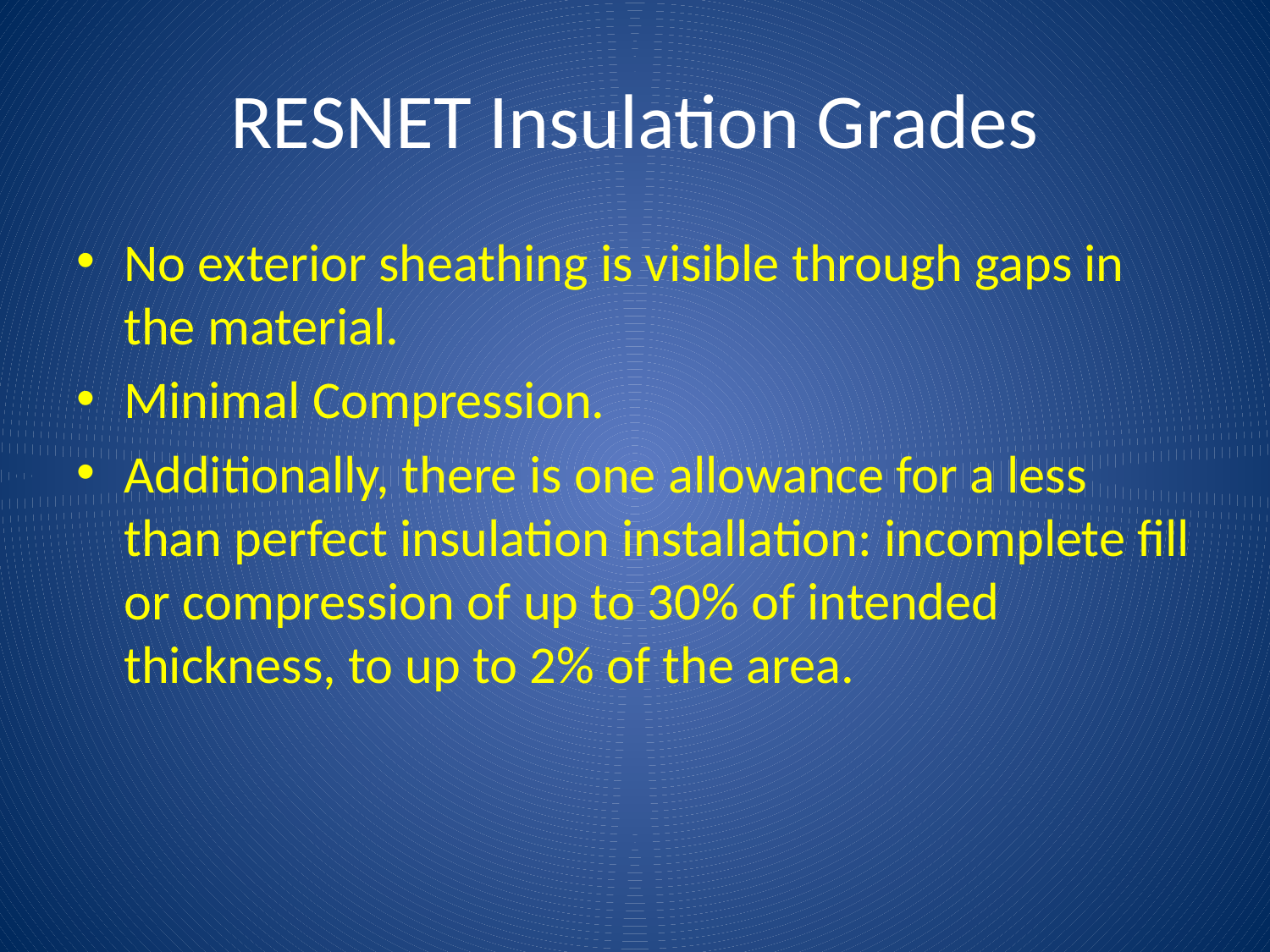

# RESNET Insulation Grades
No exterior sheathing is visible through gaps in the material.
Minimal Compression.
Additionally, there is one allowance for a less than perfect insulation installation: incomplete fill or compression of up to 30% of intended thickness, to up to 2% of the area.